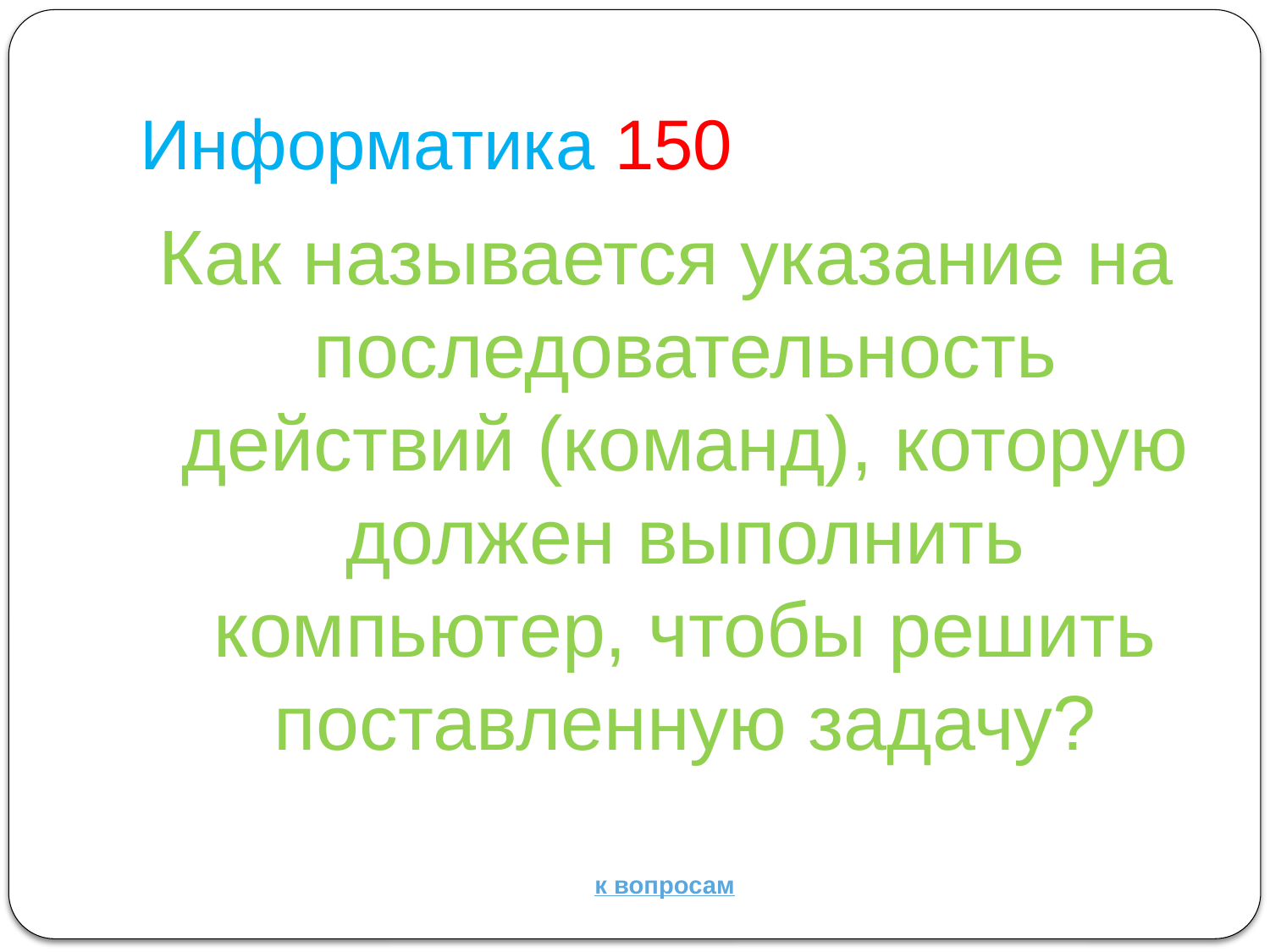

# Информатика 150
Как называется указание на последовательность действий (команд), которую должен выполнить компьютер, чтобы решить поставленную задачу?
к вопросам